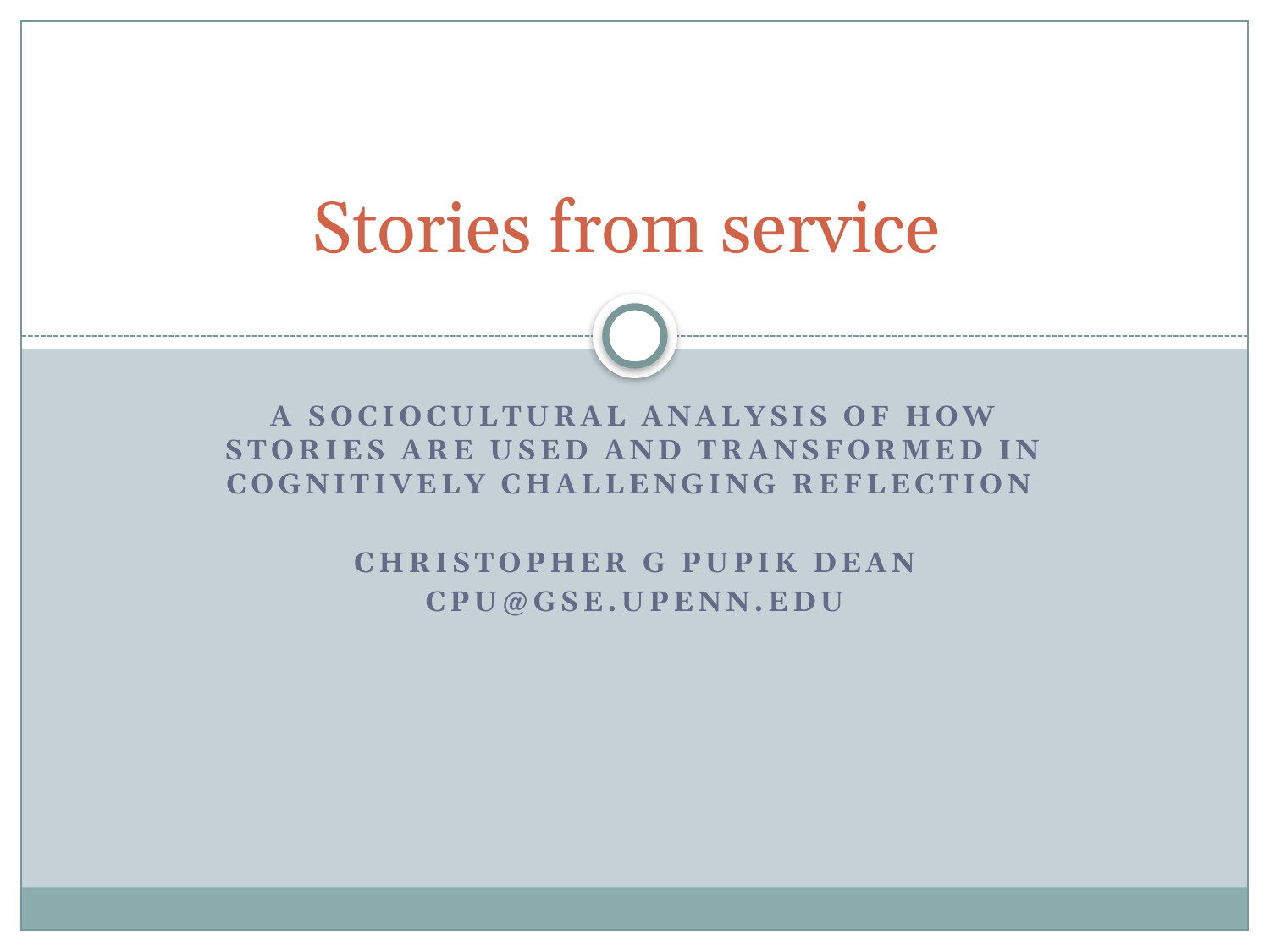

# Stories from service
A sociocultural analysis of how stories are used and transformed in cognitively challenging reflection

Christopher G Pupik Dean
cpu@gse.upenn.edu